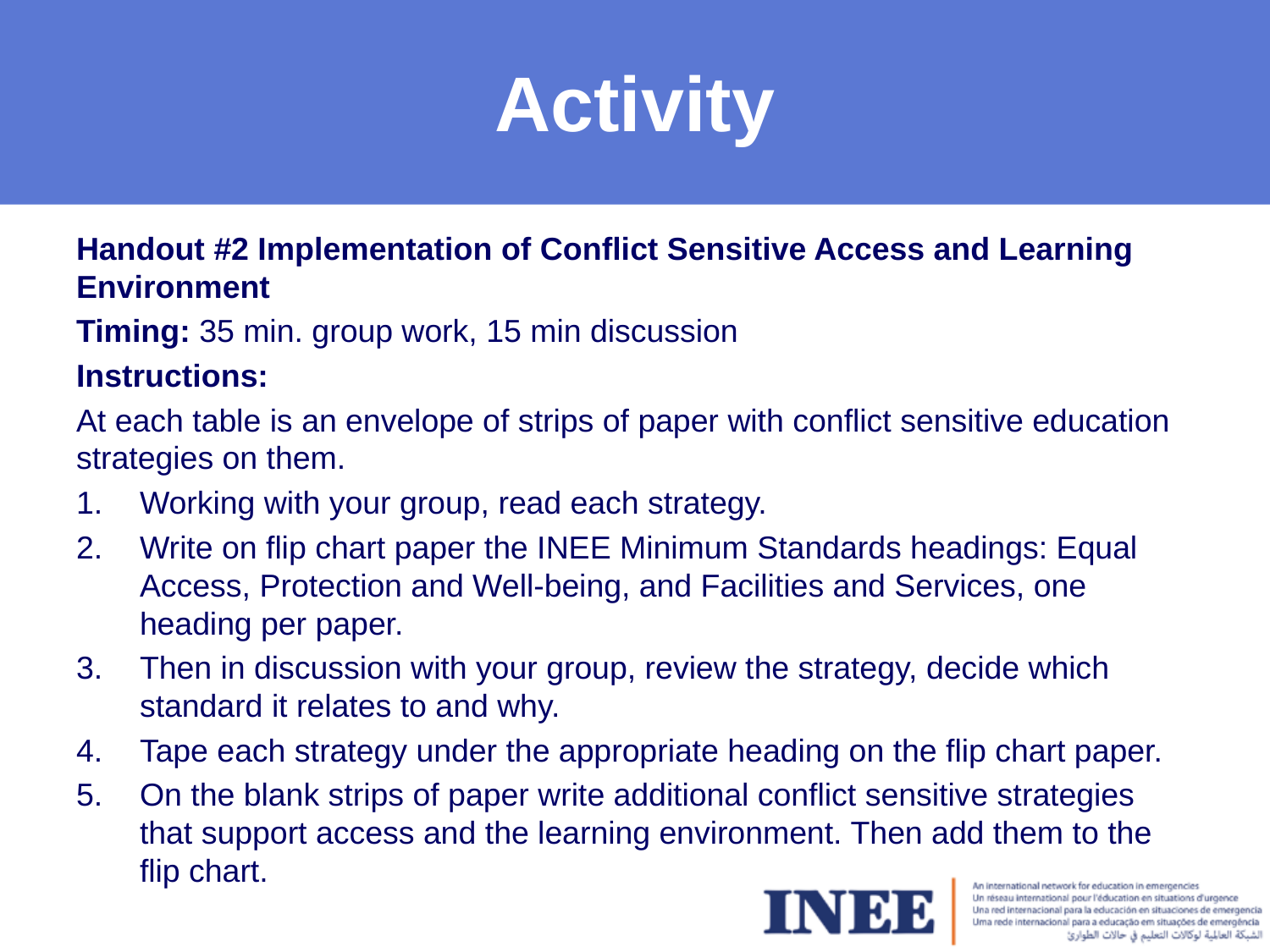

# Activity
Handout #2 Implementation of Conflict Sensitive Access and Learning Environment
Timing: 35 min. group work, 15 min discussion
Instructions:
At each table is an envelope of strips of paper with conflict sensitive education strategies on them.
Working with your group, read each strategy.
Write on flip chart paper the INEE Minimum Standards headings: Equal Access, Protection and Well-being, and Facilities and Services, one heading per paper.
Then in discussion with your group, review the strategy, decide which standard it relates to and why.
Tape each strategy under the appropriate heading on the flip chart paper.
On the blank strips of paper write additional conflict sensitive strategies that support access and the learning environment. Then add them to the flip chart.